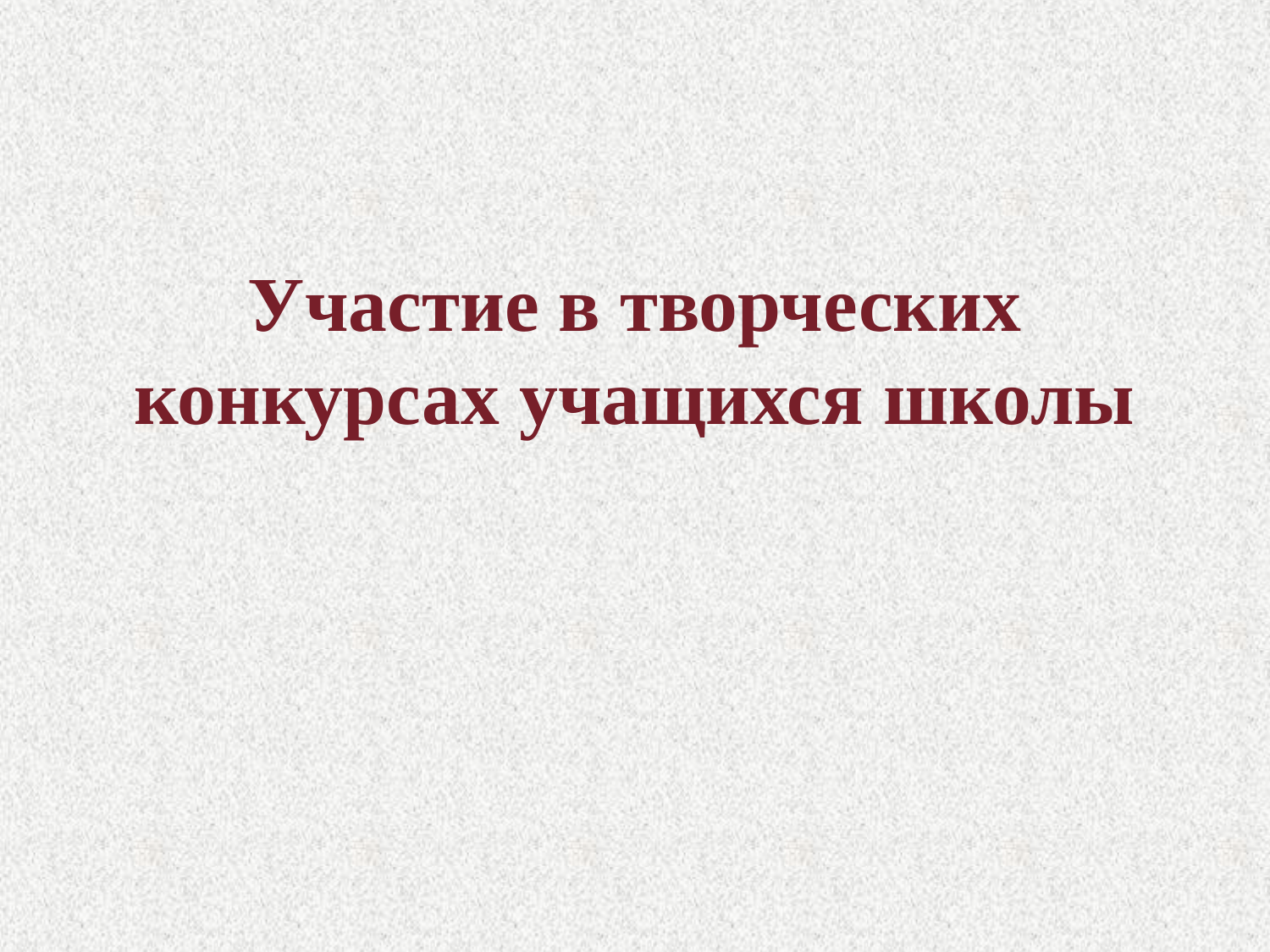

# Участие в творческих конкурсах учащихся школы